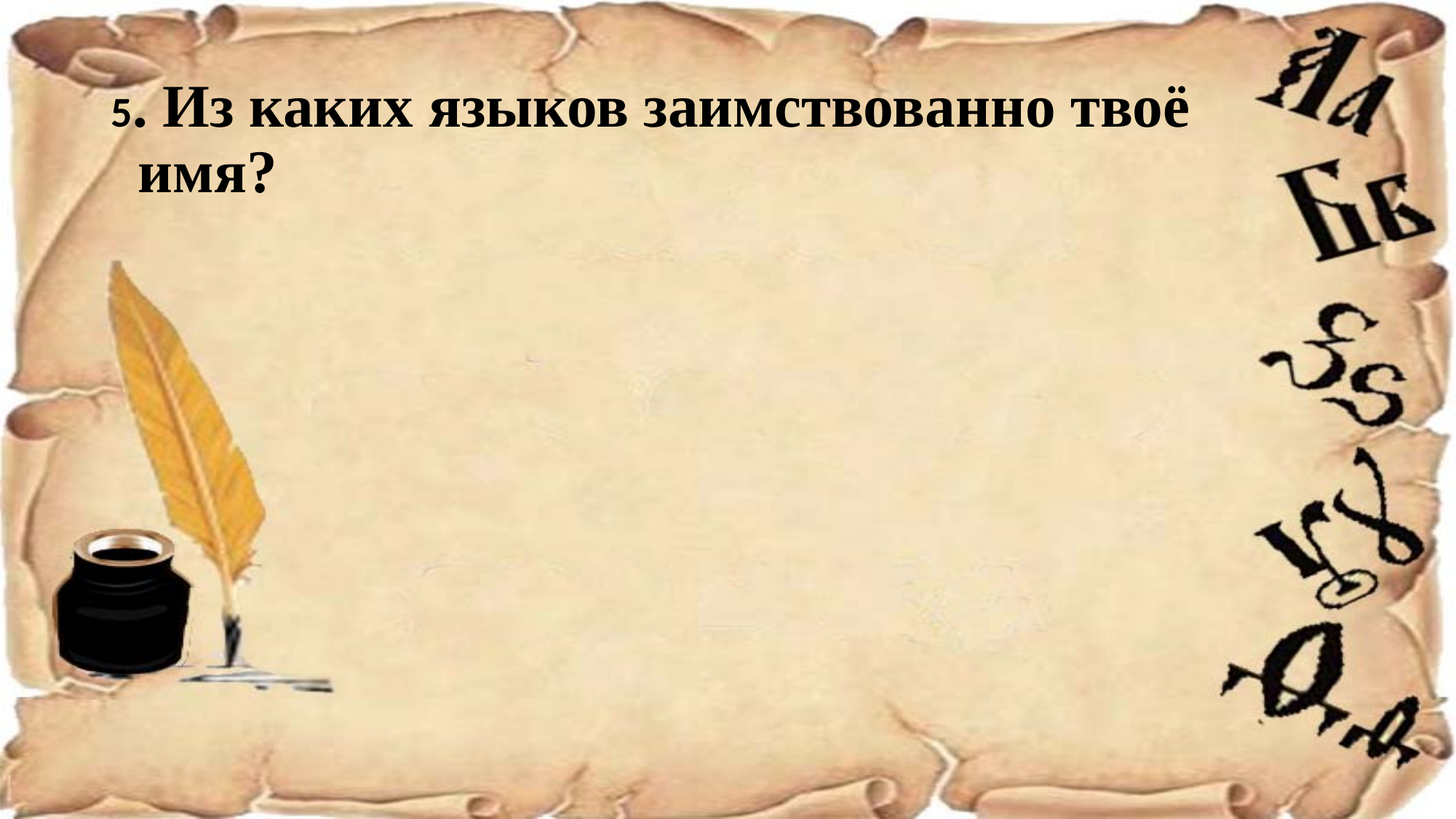

5. Из каких языков заимствованно твоё имя?